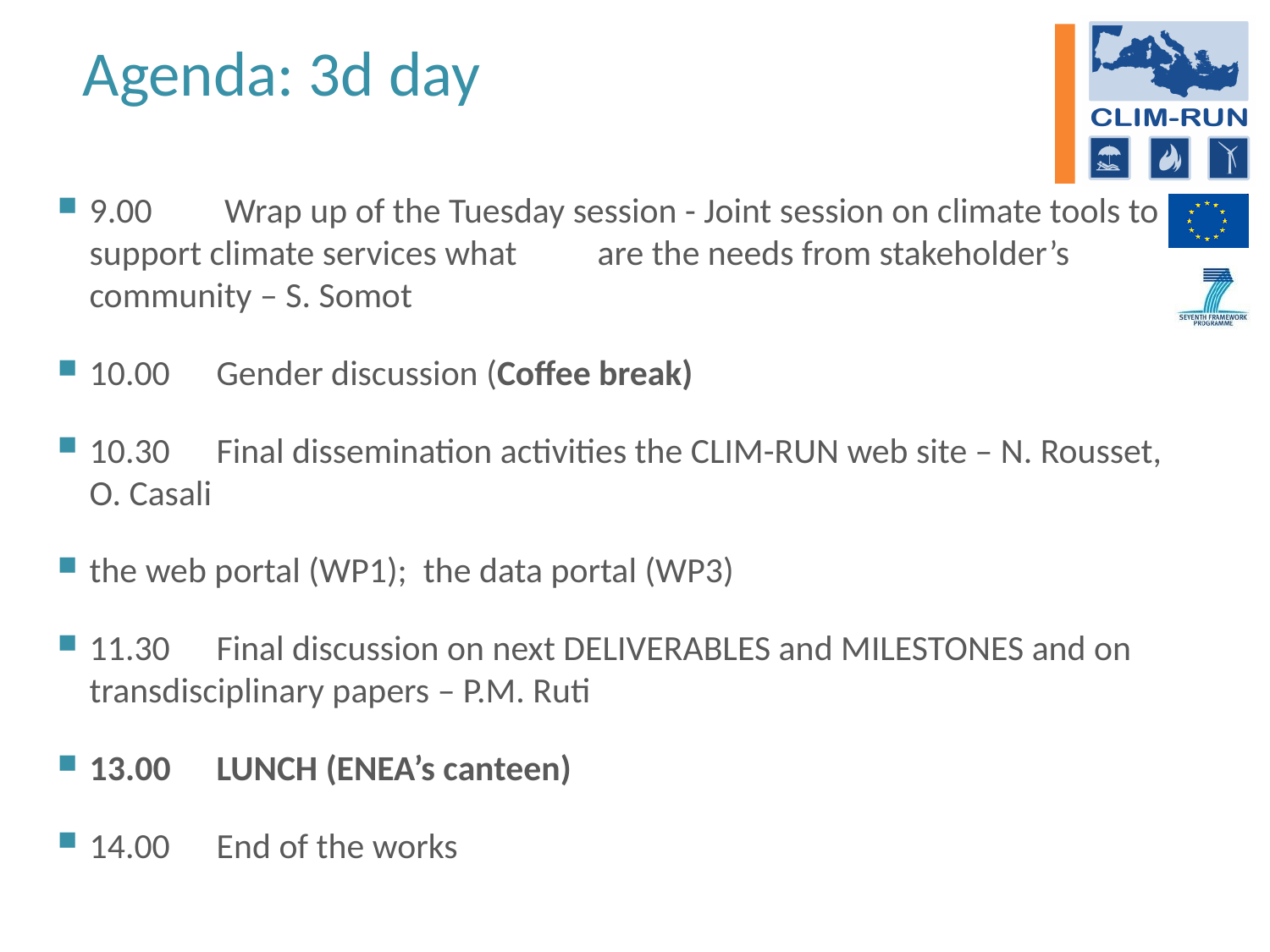

# Agenda: 3d day
9.00	 Wrap up of the Tuesday session - Joint session on climate tools to support climate services what 	are the needs from stakeholder’s community – S. Somot
10.00	Gender discussion (Coffee break)
10.30	Final dissemination activities the CLIM-RUN web site – N. Rousset, O. Casali
the web portal (WP1);  the data portal (WP3)
11.30	Final discussion on next DELIVERABLES and MILESTONES and on transdisciplinary papers – P.M. Ruti
13.00	LUNCH (ENEA’s canteen)
14.00	End of the works